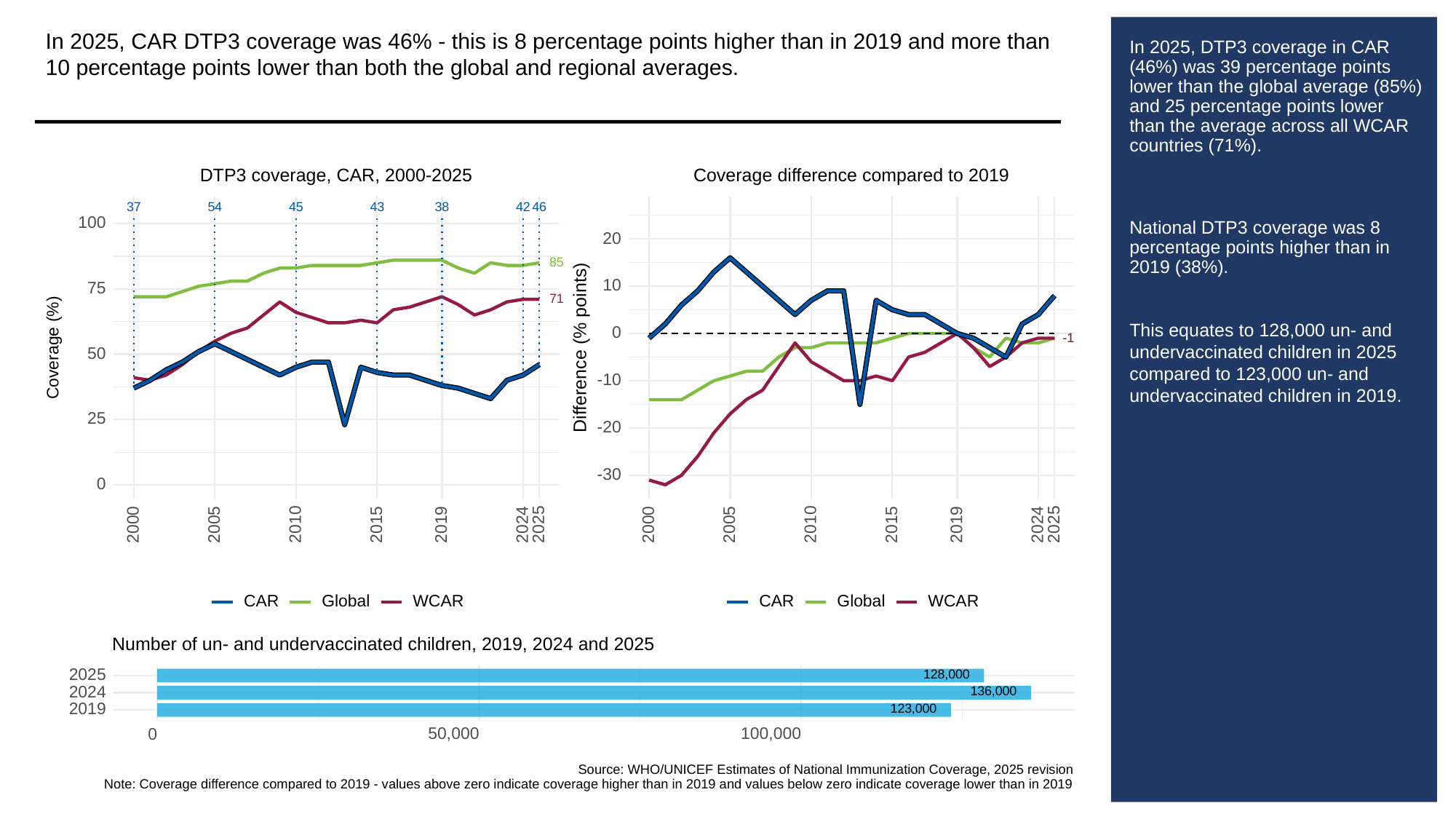

In 2025, CAR DTP3 coverage was 46% - this is 8 percentage points higher than in 2019 and more than 10 percentage points lower than both the global and regional averages.
# In 2025, DTP3 coverage in CAR (46%) was 39 percentage points lower than the global average (85%) and 25 percentage points lower than the average across all WCAR countries (71%).

National DTP3 coverage was 8 percentage points higher than in 2019 (38%).

This equates to 128,000 un- and undervaccinated children in 2025 compared to 123,000 un- and undervaccinated children in 2019.

DTP3 coverage, CAR, 2000-2025
Coverage difference compared to 2019

37
43
38
46
54
45
42

100

20

85

10
75

71

0

-1
-1
Difference (% points)
Coverage (%)

50

-10

25

-20

-30

0

2000
2005
2010
2015
2019
2024
2025
2000
2005
2010
2015
2019
2024
2025
CAR
Global
WCAR
CAR
Global
WCAR

Number of un- and undervaccinated children, 2019, 2024 and 2025

128,000
2025

136,000
2024

123,000
2019

50,000
100,000
0
Source: WHO/UNICEF Estimates of National Immunization Coverage, 2025 revision
Note: Coverage difference compared to 2019 - values above zero indicate coverage higher than in 2019 and values below zero indicate coverage lower than in 2019